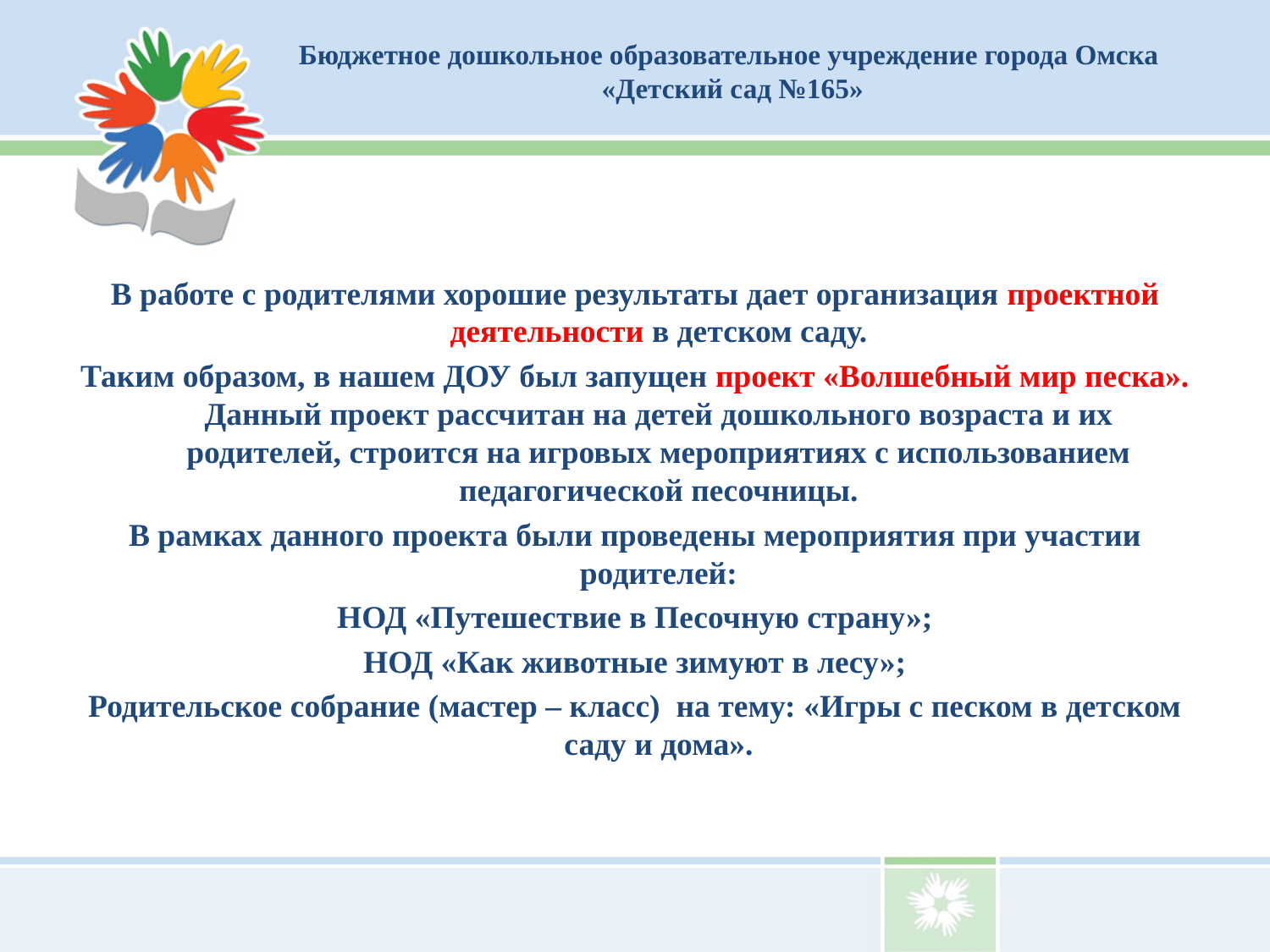

Бюджетное дошкольное образовательное учреждение города Омска
 «Детский сад №165»

В работе с родителями хорошие результаты дает организация проектной деятельности в детском саду.
Таким образом, в нашем ДОУ был запущен проект «Волшебный мир песка». Данный проект рассчитан на детей дошкольного возраста и их родителей, строится на игровых мероприятиях с использованием педагогической песочницы.
В рамках данного проекта были проведены мероприятия при участии родителей:
НОД «Путешествие в Песочную страну»;
НОД «Как животные зимуют в лесу»;
Родительское собрание (мастер – класс)  на тему: «Игры с песком в детском саду и дома».